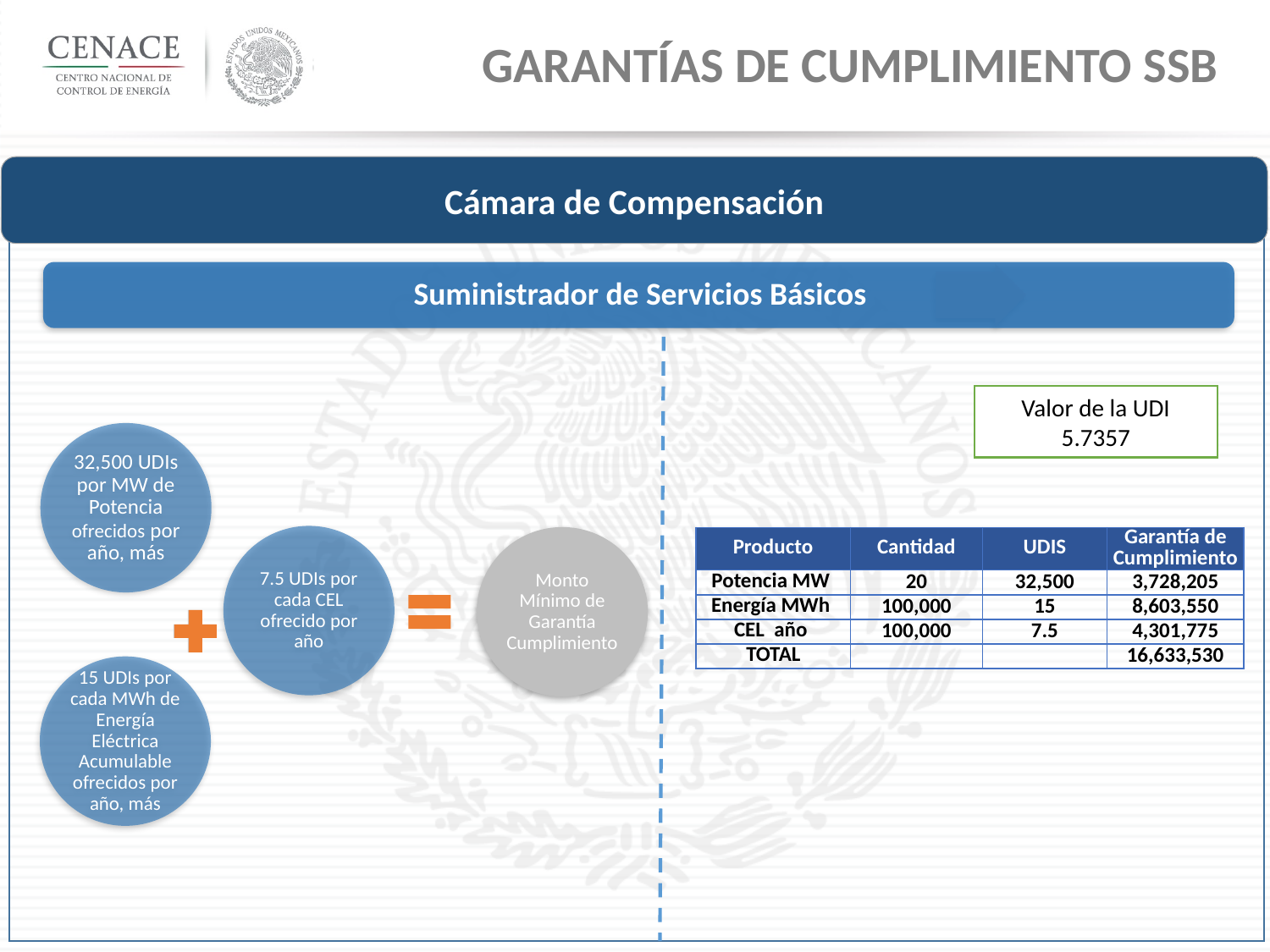

Garantías de Cumplimiento SSB
Cámara de Compensación

Suministrador de Servicios Básicos
Valor de la UDI 5.7357
32,500 UDIs por MW de Potencia ofrecidos por año, más

15 UDIs por cada MWh de Energía Eléctrica Acumulable ofrecidos por año, más

7.5 UDIs por cada CEL ofrecido por año

Monto Mínimo de Garantía Cumplimiento
| Producto | Cantidad | UDIS | Garantía de Cumplimiento |
| --- | --- | --- | --- |
| Potencia MW | 20 | 32,500 | 3,728,205 |
| Energía MWh | 100,000 | 15 | 8,603,550 |
| CEL año | 100,000 | 7.5 | 4,301,775 |
| TOTAL |  |  | 16,633,530 |
29